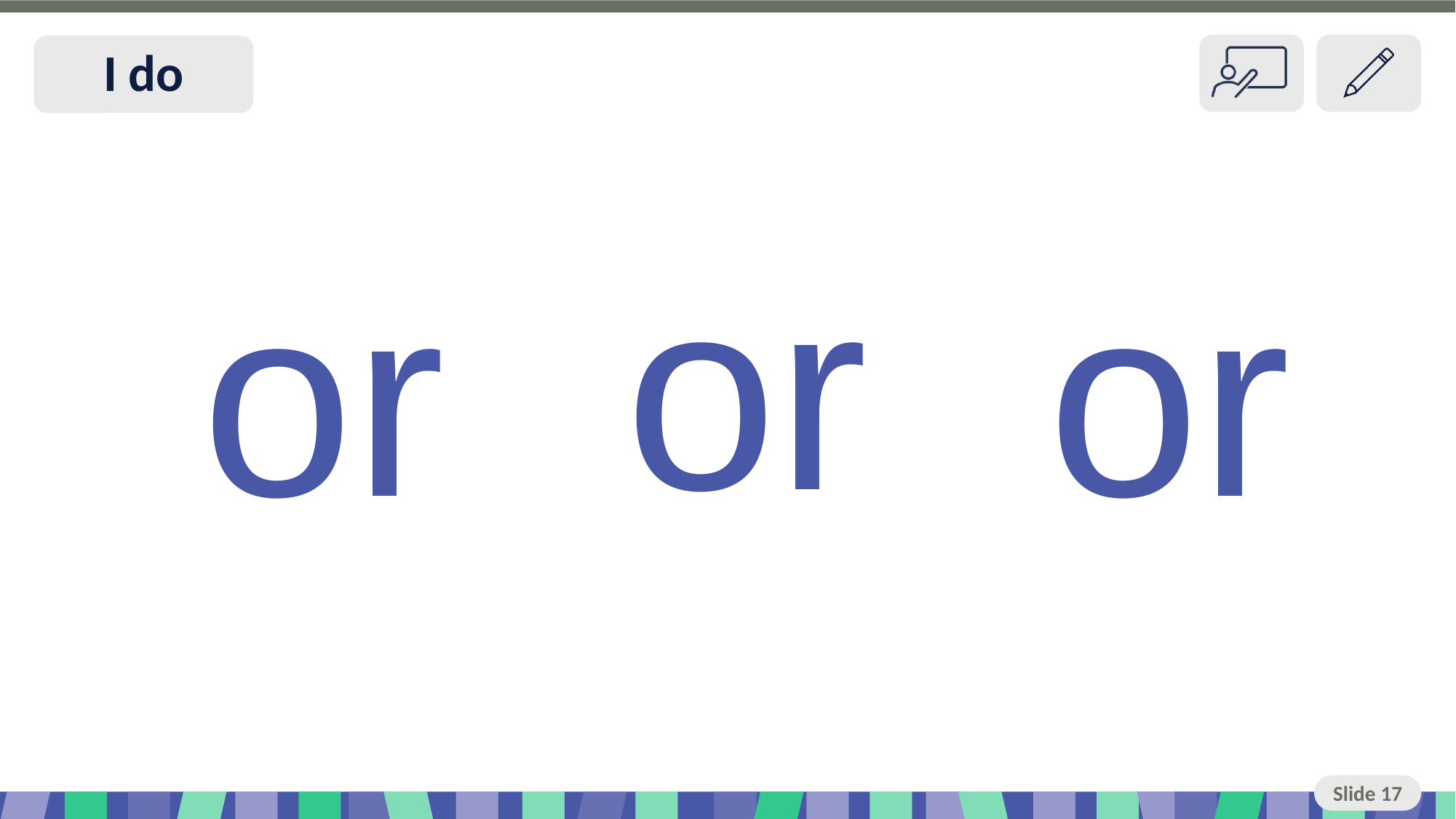

Slide 17 I do
 or
 or
 or